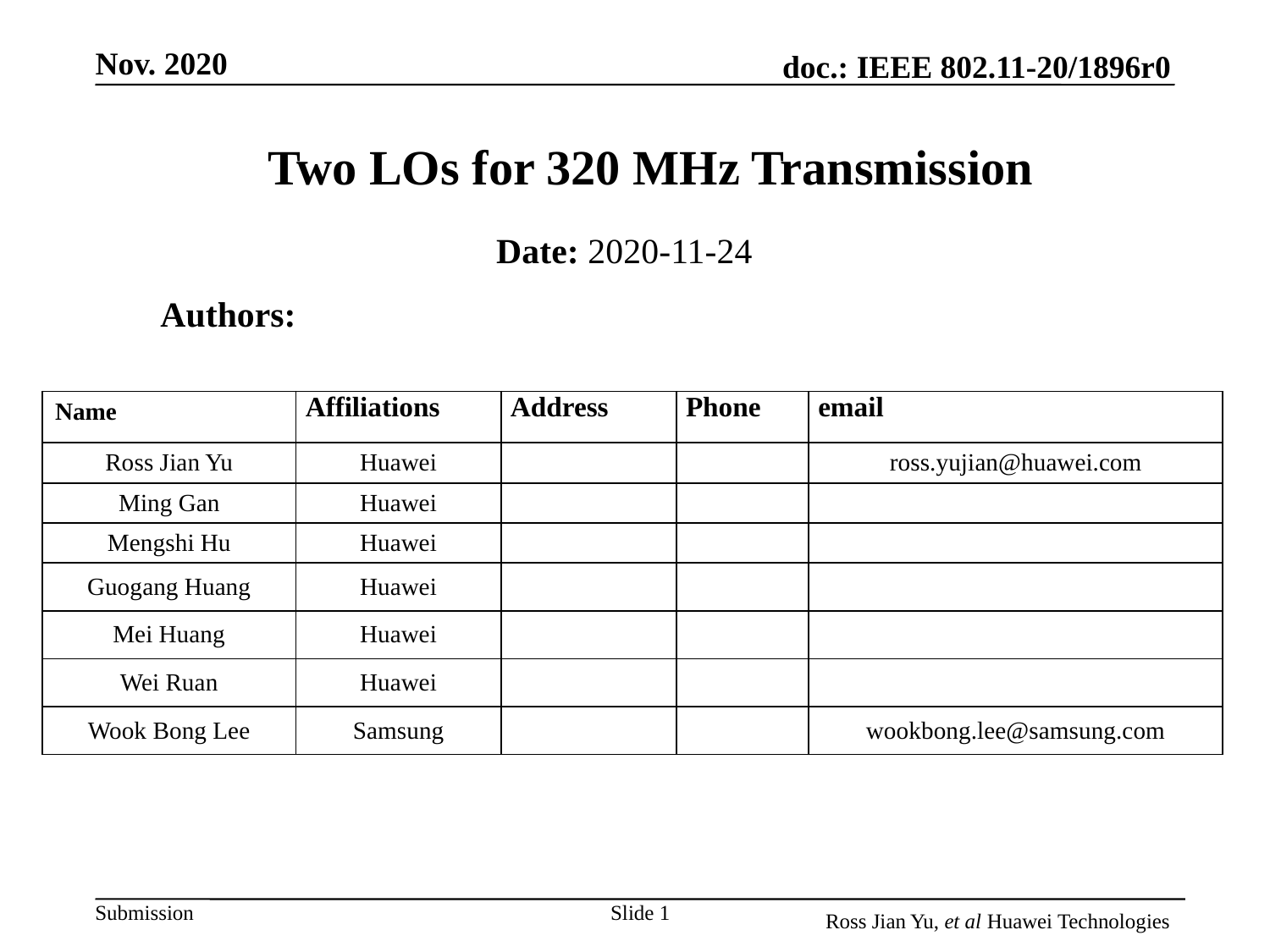

# Two LOs for 320 MHz Transmission
Date: 2020-11-24
Authors:
| Name | Affiliations | Address | Phone | email |
| --- | --- | --- | --- | --- |
| Ross Jian Yu | Huawei |  |  | ross.yujian@huawei.com |
| Ming Gan | Huawei |  |  |  |
| Mengshi Hu | Huawei |  |  |  |
| Guogang Huang | Huawei |  |  |  |
| Mei Huang | Huawei |  |  |  |
| Wei Ruan | Huawei |  |  |  |
| Wook Bong Lee | Samsung |  |  | wookbong.lee@samsung.com |
Slide 1